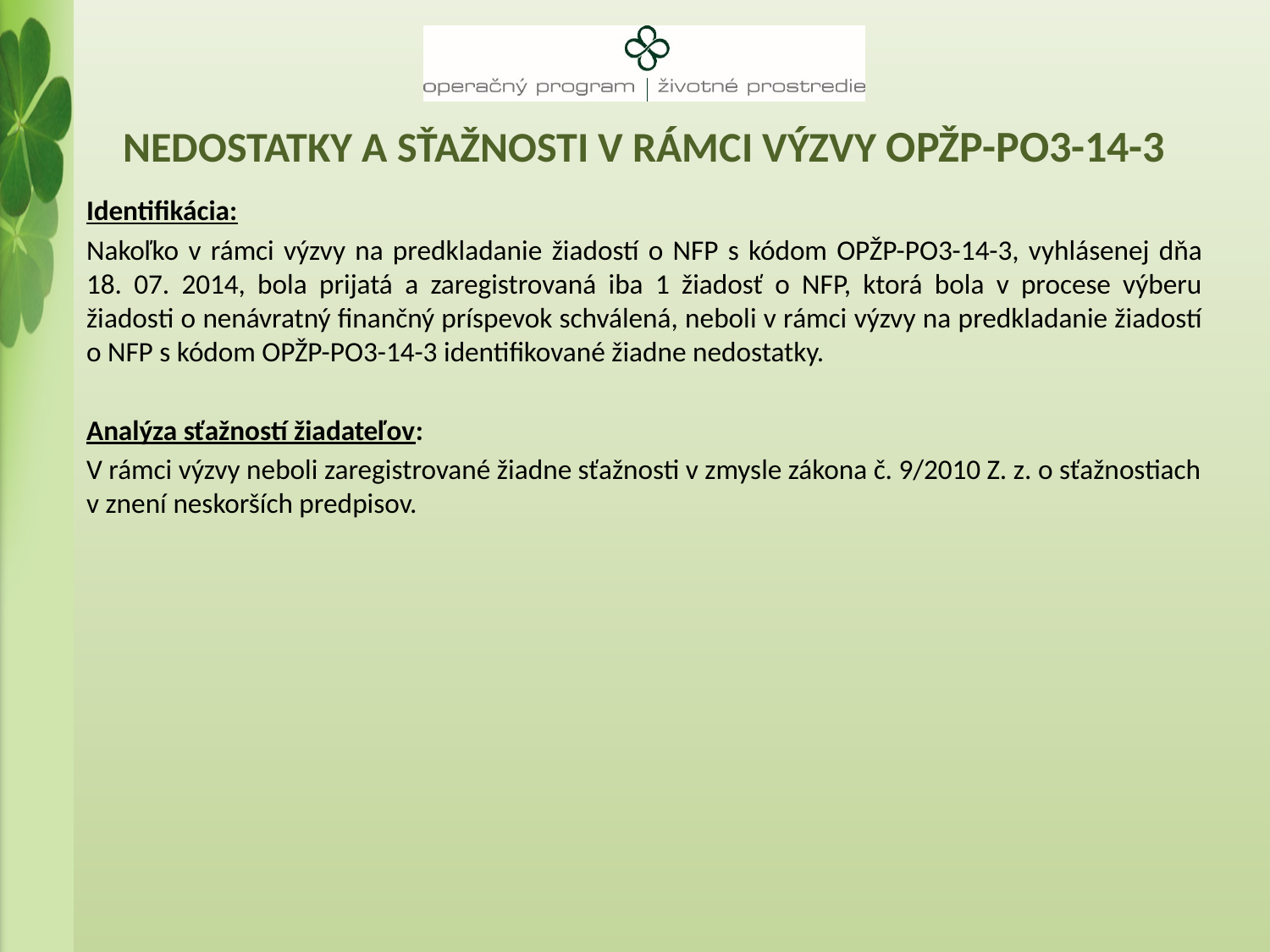

# Nedostatky a Sťažnosti v rámci výzvy OPŽP-PO3-14-3
Identifikácia:
Nakoľko v rámci výzvy na predkladanie žiadostí o NFP s kódom OPŽP-PO3-14-3, vyhlásenej dňa 18. 07. 2014, bola prijatá a zaregistrovaná iba 1 žiadosť o NFP, ktorá bola v procese výberu žiadosti o nenávratný finančný príspevok schválená, neboli v rámci výzvy na predkladanie žiadostí o NFP s kódom OPŽP-PO3-14-3 identifikované žiadne nedostatky.

Analýza sťažností žiadateľov:
V rámci výzvy neboli zaregistrované žiadne sťažnosti v zmysle zákona č. 9/2010 Z. z. o sťažnostiach v znení neskorších predpisov.